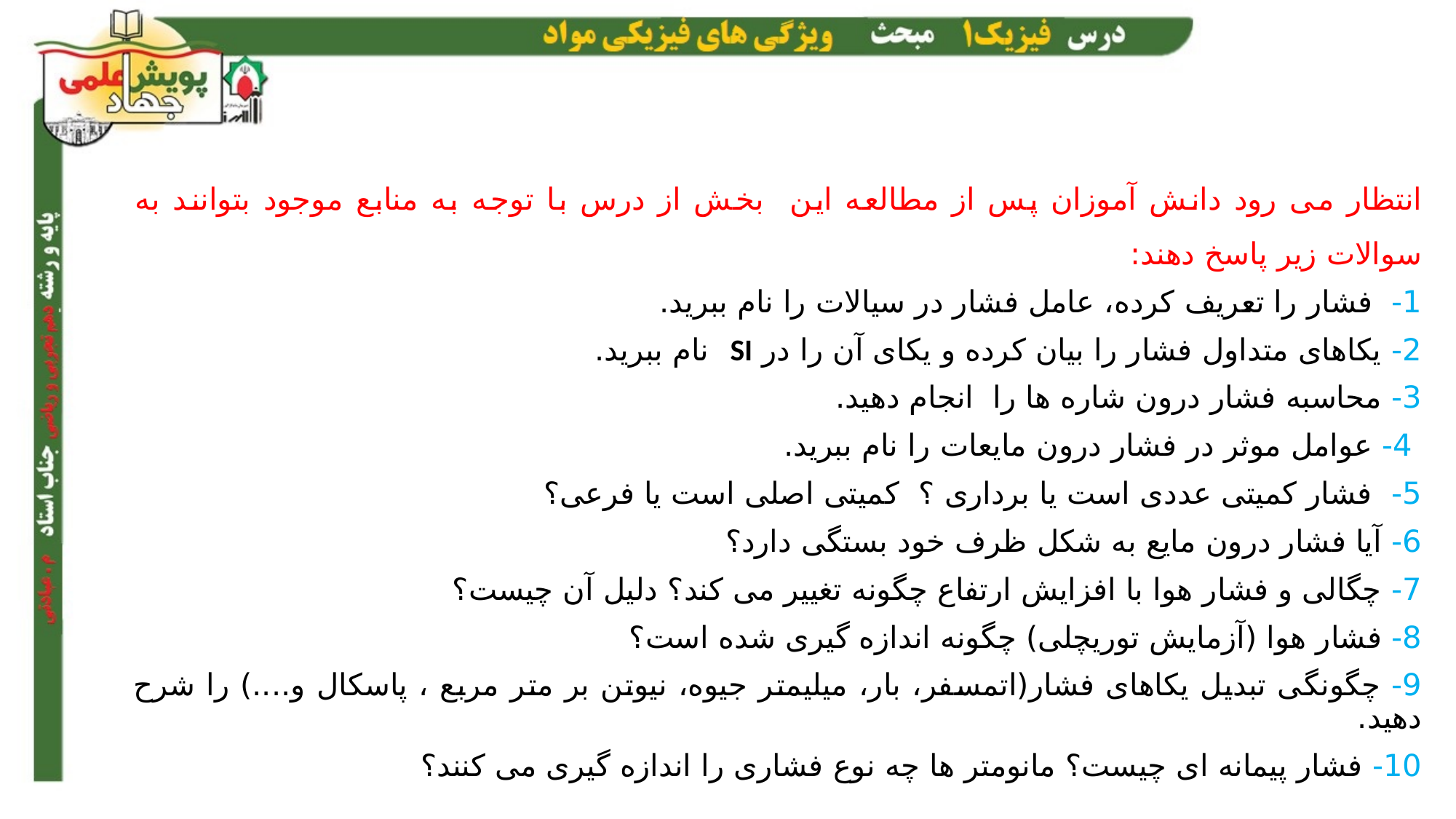

انتظار می رود دانش آموزان پس از مطالعه این  بخش از درس با توجه به منابع موجود بتوانند به سوالات زیر پاسخ دهند:
1-  فشار را تعریف کرده، عامل فشار در سیالات را نام ببرید.
2- یکاهای متداول فشار را بیان کرده و یکای آن را در SI  نام ببرید.
3- محاسبه فشار درون شاره ها را  انجام دهید.
 4- عوامل موثر در فشار درون مایعات را نام ببرید.
5-  فشار کمیتی عددی است یا برداری ؟  کمیتی اصلی است یا فرعی؟
6- آیا فشار درون مایع به شکل ظرف خود بستگی دارد؟
7- چگالی و فشار هوا با افزایش ارتفاع چگونه تغییر می کند؟ دلیل آن چیست؟
8- فشار هوا (آزمایش توریچلی) چگونه اندازه گیری شده است؟
9- چگونگی تبدیل یکاهای فشار(اتمسفر، بار، میلیمتر جیوه، نیوتن بر متر مربع ، پاسکال و....) را شرح دهید.
10- فشار پیمانه ای چیست؟ مانومتر ها چه نوع فشاری را اندازه گیری می کنند؟